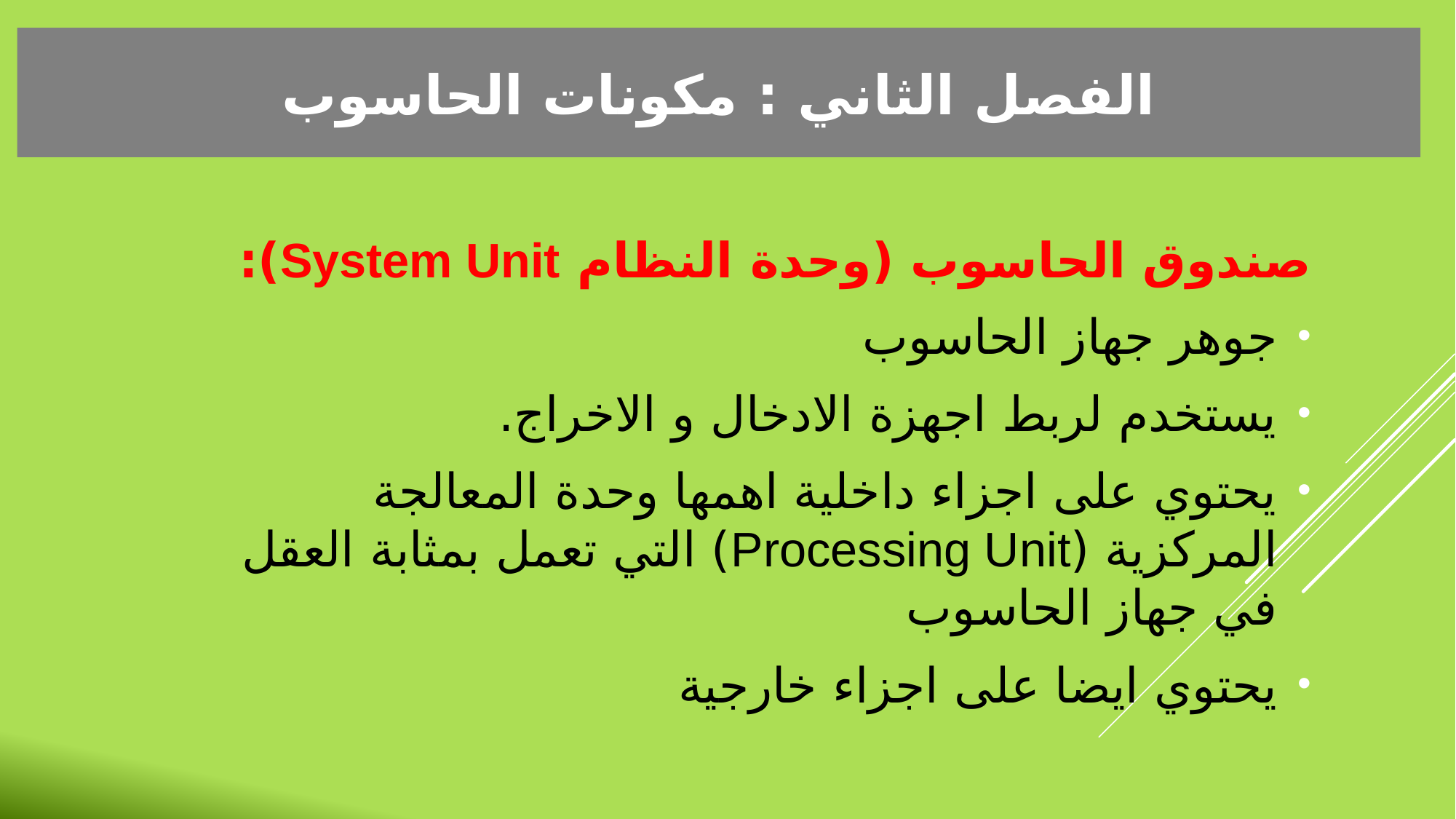

الفصل الثاني : مكونات الحاسوب
صندوق الحاسوب (وحدة النظام System Unit):
جوهر جهاز الحاسوب
يستخدم لربط اجهزة الادخال و الاخراج.
يحتوي على اجزاء داخلية اهمها وحدة المعالجة المركزية (Processing Unit) التي تعمل بمثابة العقل في جهاز الحاسوب
يحتوي ايضا على اجزاء خارجية